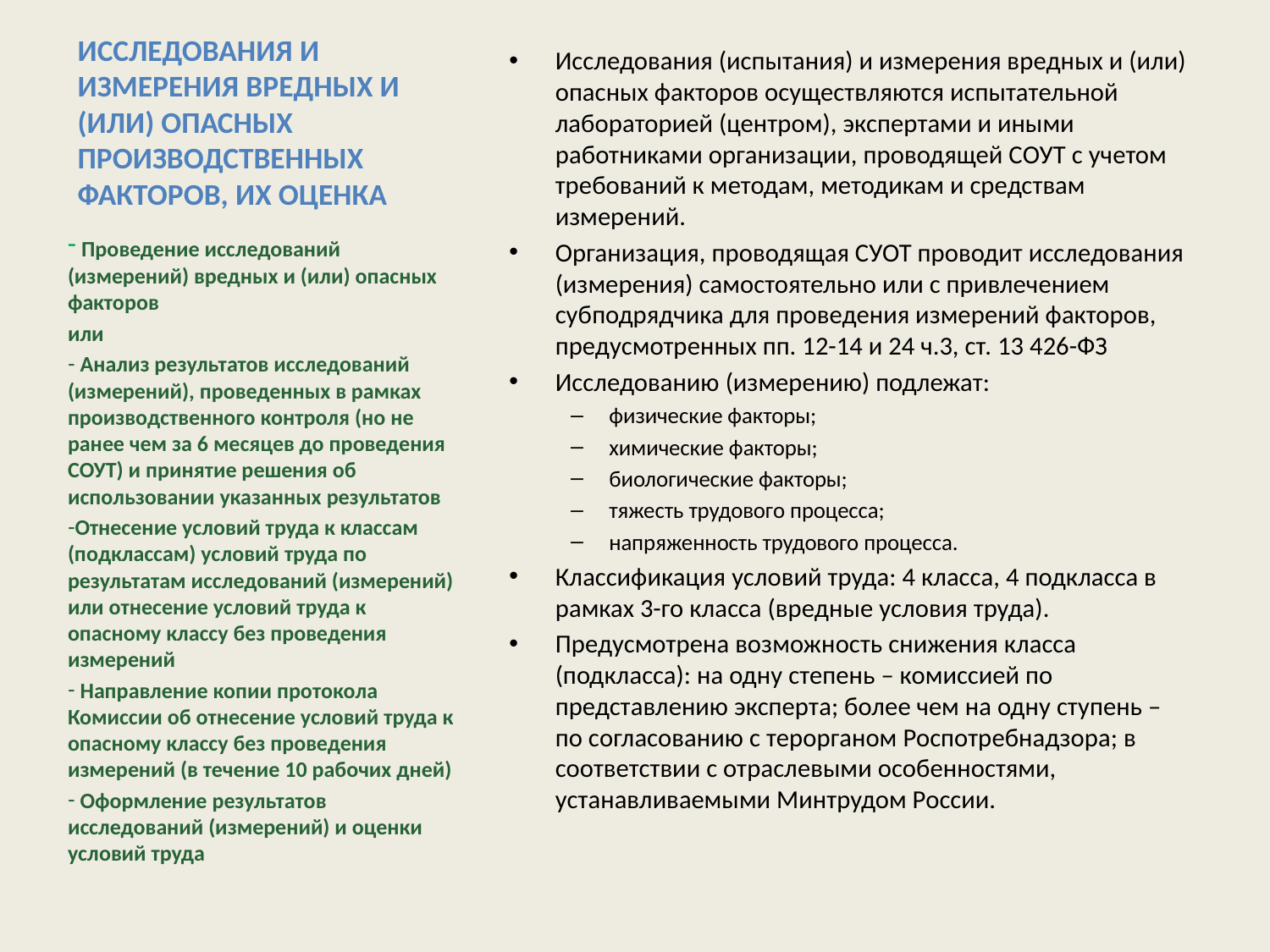

# ИССЛЕДОВАНИЯ И ИЗМЕРЕНИЯ ВРЕДНЫХ И (ИЛИ) ОПАСНЫХ ПРОИЗВОДСТВЕННЫХ ФАКТОРОВ, ИХ ОЦЕНКА
Исследования (испытания) и измерения вредных и (или) опасных факторов осуществляются испытательной лабораторией (центром), экспертами и иными работниками организации, проводящей СОУТ с учетом требований к методам, методикам и средствам измерений.
Организация, проводящая СУОТ проводит исследования (измерения) самостоятельно или с привлечением субподрядчика для проведения измерений факторов, предусмотренных пп. 12-14 и 24 ч.3, ст. 13 426-ФЗ
Исследованию (измерению) подлежат:
физические факторы;
химические факторы;
биологические факторы;
тяжесть трудового процесса;
напряженность трудового процесса.
Классификация условий труда: 4 класса, 4 подкласса в рамках 3-го класса (вредные условия труда).
Предусмотрена возможность снижения класса (подкласса): на одну степень – комиссией по представлению эксперта; более чем на одну ступень – по согласованию с терорганом Роспотребнадзора; в соответствии с отраслевыми особенностями, устанавливаемыми Минтрудом России.

 Проведение исследований (измерений) вредных и (или) опасных факторов
или
 Анализ результатов исследований (измерений), проведенных в рамках производственного контроля (но не ранее чем за 6 месяцев до проведения СОУТ) и принятие решения об использовании указанных результатов
Отнесение условий труда к классам (подклассам) условий труда по результатам исследований (измерений) или отнесение условий труда к опасному классу без проведения измерений
 Направление копии протокола Комиссии об отнесение условий труда к опасному классу без проведения измерений (в течение 10 рабочих дней)
 Оформление результатов исследований (измерений) и оценки условий труда